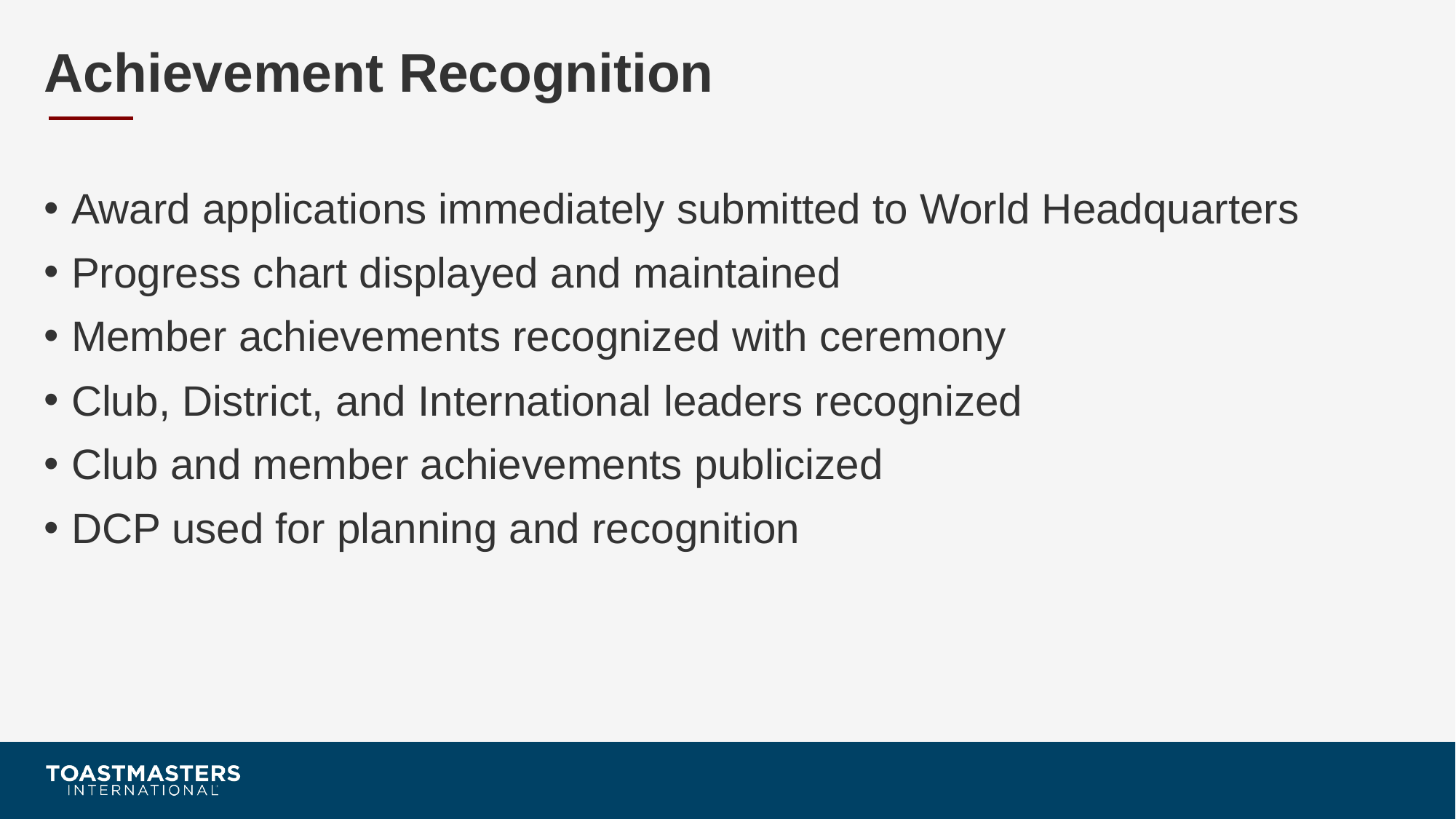

# Achievement Recognition
Award applications immediately submitted to World Headquarters
Progress chart displayed and maintained
Member achievements recognized with ceremony
Club, District, and International leaders recognized
Club and member achievements publicized
DCP used for planning and recognition